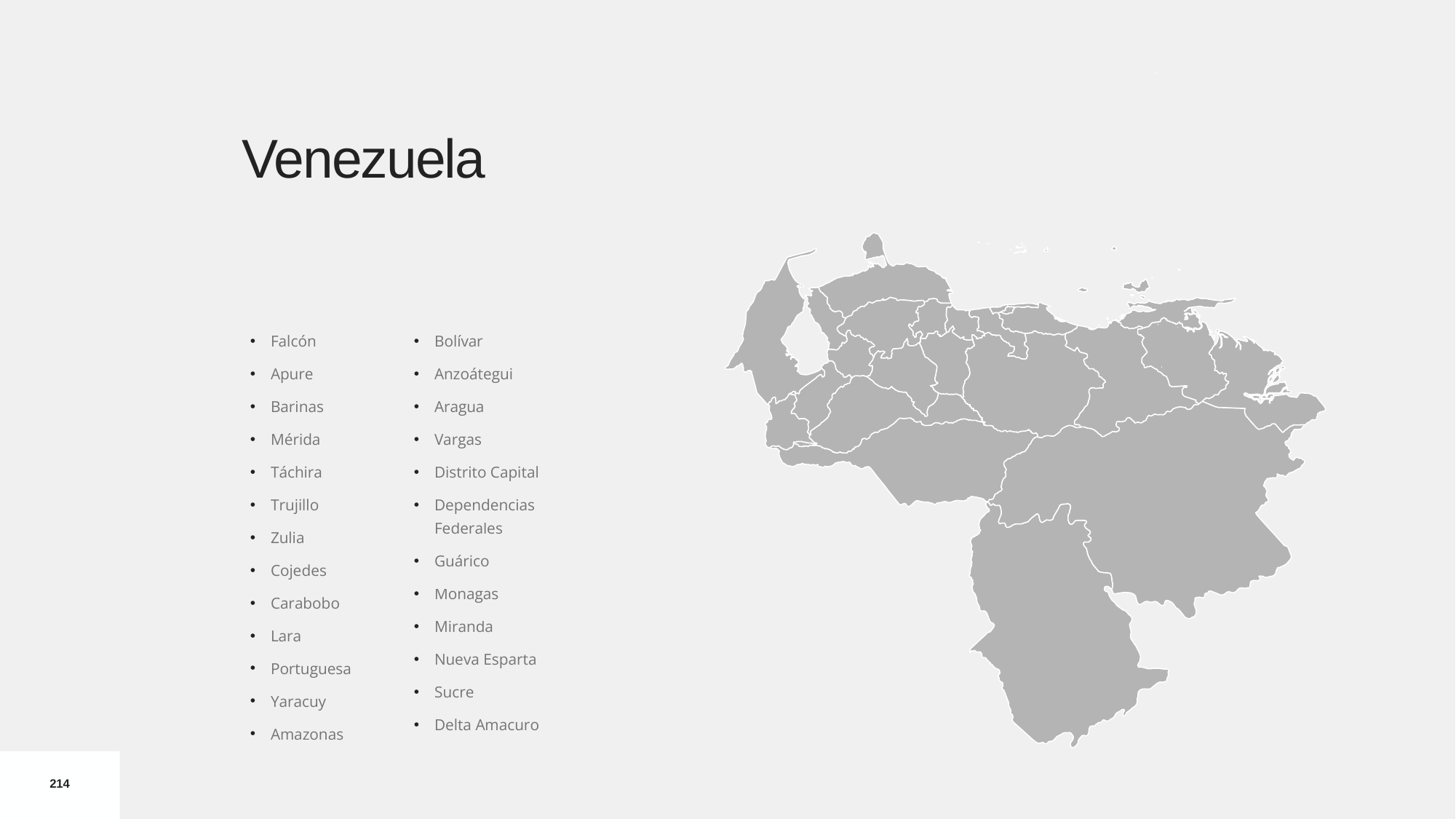

# Venezuela
Falcón
Apure
Barinas
Mérida
Táchira
Trujillo
Zulia
Cojedes
Carabobo
Lara
Portuguesa
Yaracuy
Amazonas
Bolívar
Anzoátegui
Aragua
Vargas
Distrito Capital
Dependencias Federales
Guárico
Monagas
Miranda
Nueva Esparta
Sucre
Delta Amacuro